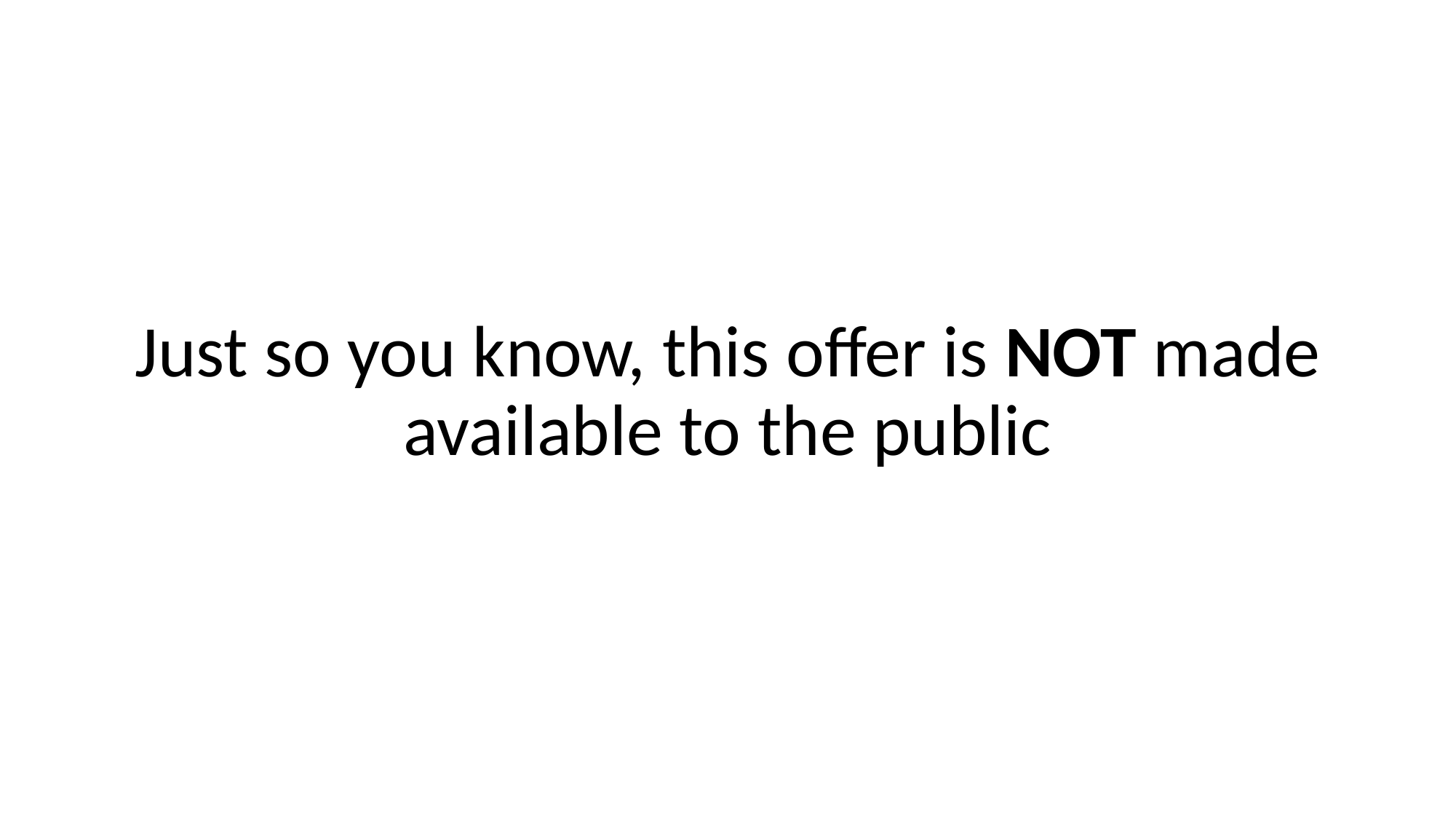

Just so you know, this offer is NOT made available to the public